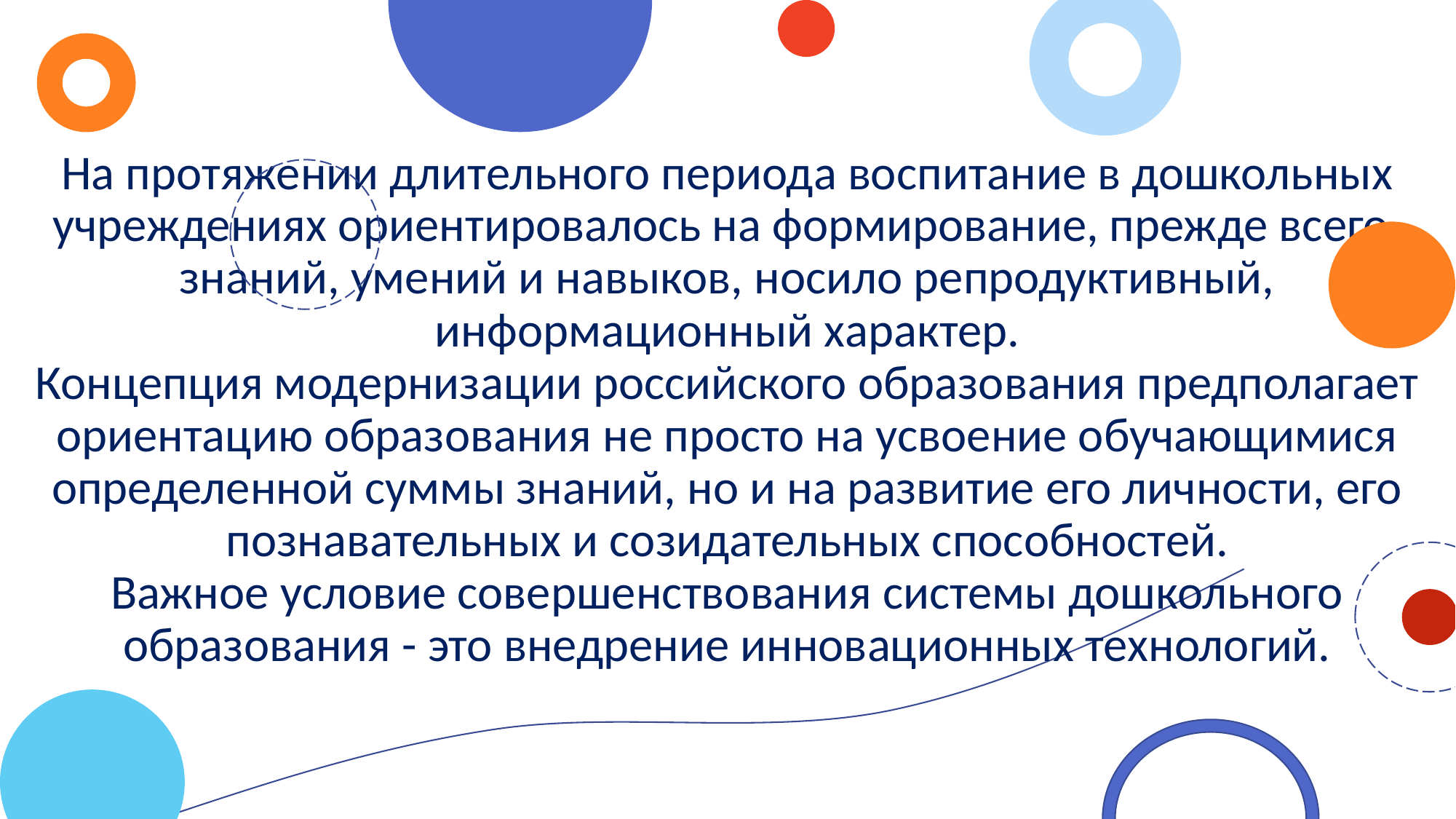

# На протяжении длительного периода воспитание в дошкольных учреждениях ориентировалось на формирование, прежде всего, знаний, умений и навыков, носило репродуктивный, информационный характер. Концепция модернизации российского образования предполагает ориентацию образования не просто на усвоение обучающимися определенной суммы знаний, но и на развитие его личности, его познавательных и созидательных способностей. Важное условие совершенствования системы дошкольного образования - это внедрение инновационных технологий.